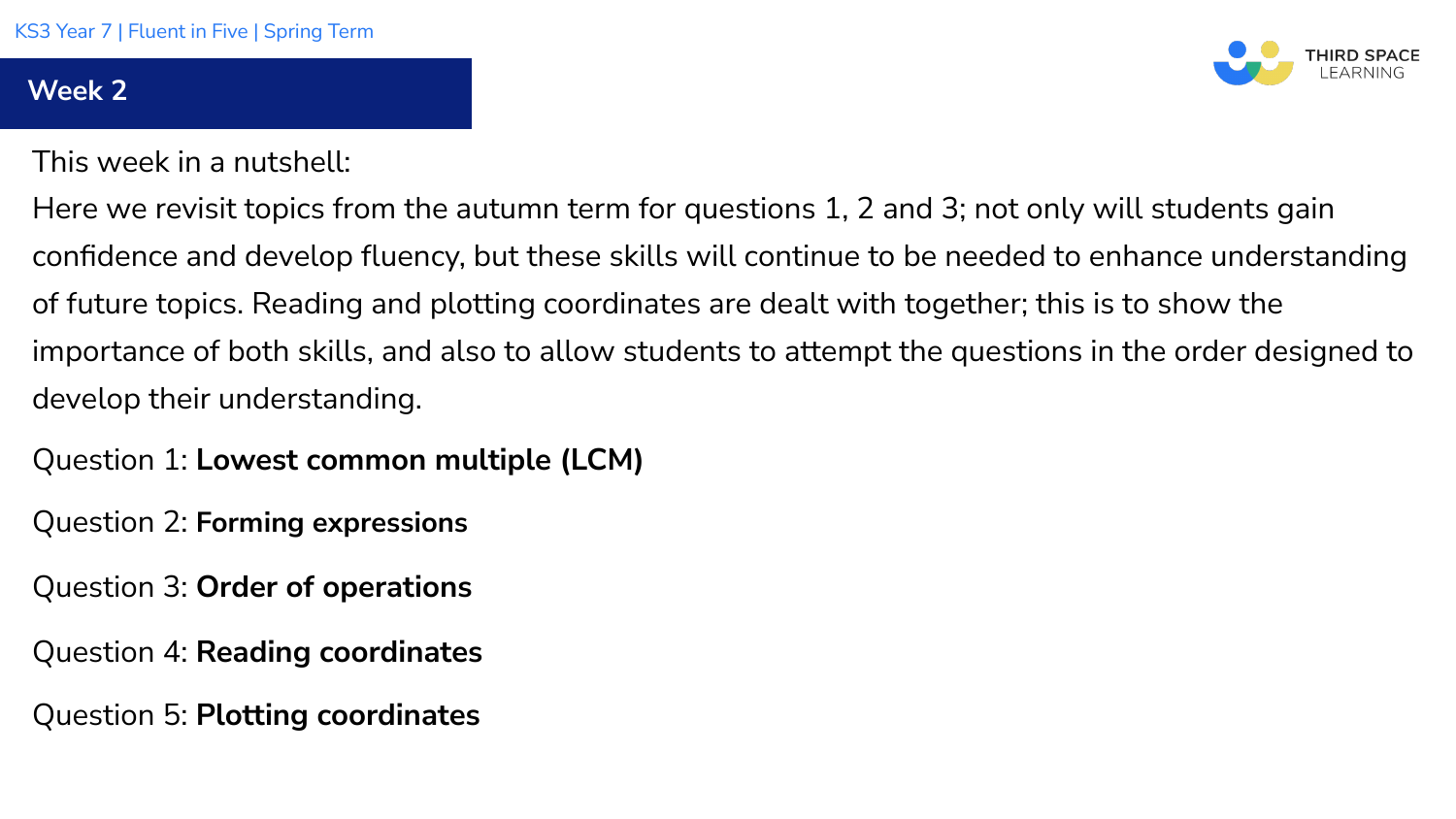

Week 2
| This week in a nutshell: Here we revisit topics from the autumn term for questions 1, 2 and 3; not only will students gain confidence and develop fluency, but these skills will continue to be needed to enhance understanding of future topics. Reading and plotting coordinates are dealt with together; this is to show the importance of both skills, and also to allow students to attempt the questions in the order designed to develop their understanding. |
| --- |
| Question 1: Lowest common multiple (LCM) |
| Question 2: Forming expressions |
| Question 3: Order of operations |
| Question 4: Reading coordinates |
| Question 5: Plotting coordinates |